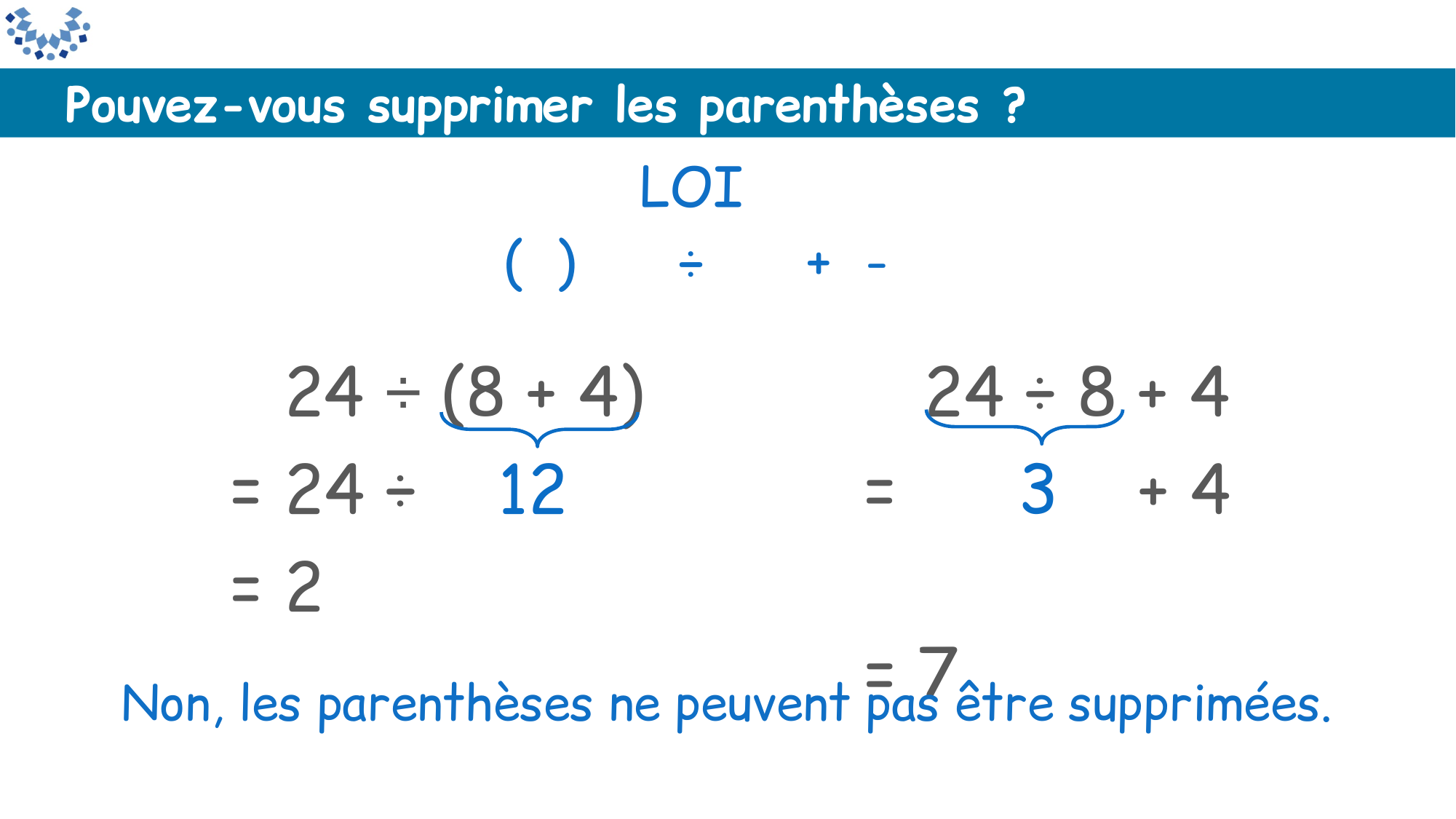

Pouvez-vous supprimer les parenthèses ?
LOI
(  )
+  -
÷

  24 ÷ (8 + 4)
= 24 ÷    12
= 2
   24 ÷ 8 + 4
=      3    + 4
= 7
Non, les parenthèses ne peuvent pas être supprimées.